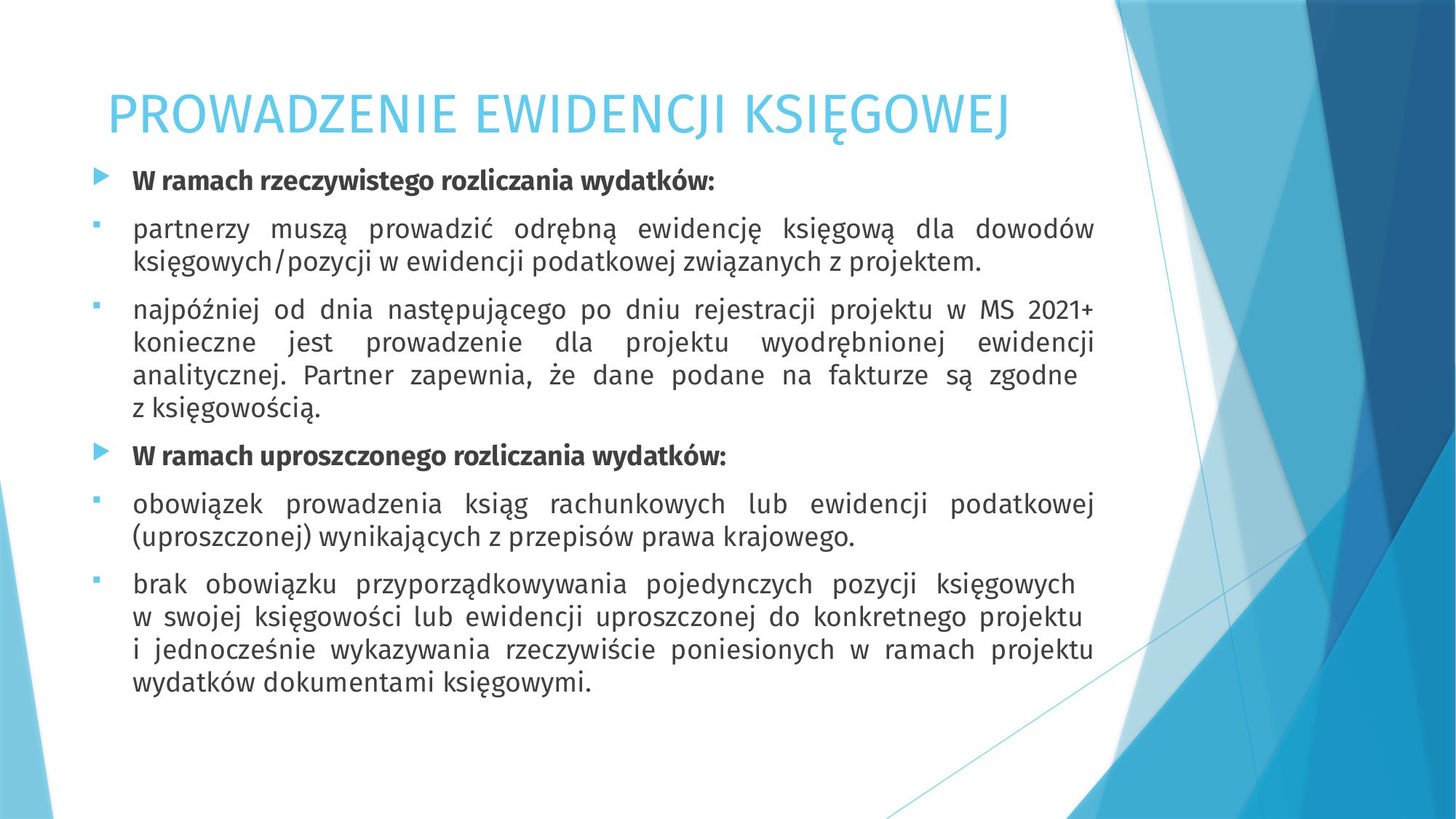

# PROWADZENIE EWIDENCJI KSIĘGOWEJ
W ramach rzeczywistego rozliczania wydatków:
partnerzy muszą prowadzić odrębną ewidencję księgową dla dowodów księgowych/pozycji w ewidencji podatkowej związanych z projektem.
najpóźniej od dnia następującego po dniu rejestracji projektu w MS 2021+ konieczne jest prowadzenie dla projektu wyodrębnionej ewidencji analitycznej. Partner zapewnia, że dane podane na fakturze są zgodne
z księgowością.
W ramach uproszczonego rozliczania wydatków:
obowiązek prowadzenia ksiąg rachunkowych lub ewidencji podatkowej (uproszczonej) wynikających z przepisów prawa krajowego.
brak obowiązku przyporządkowywania pojedynczych pozycji księgowych
w swojej księgowości lub ewidencji uproszczonej do konkretnego projektu
i jednocześnie wykazywania rzeczywiście poniesionych w ramach projektu wydatków dokumentami księgowymi.